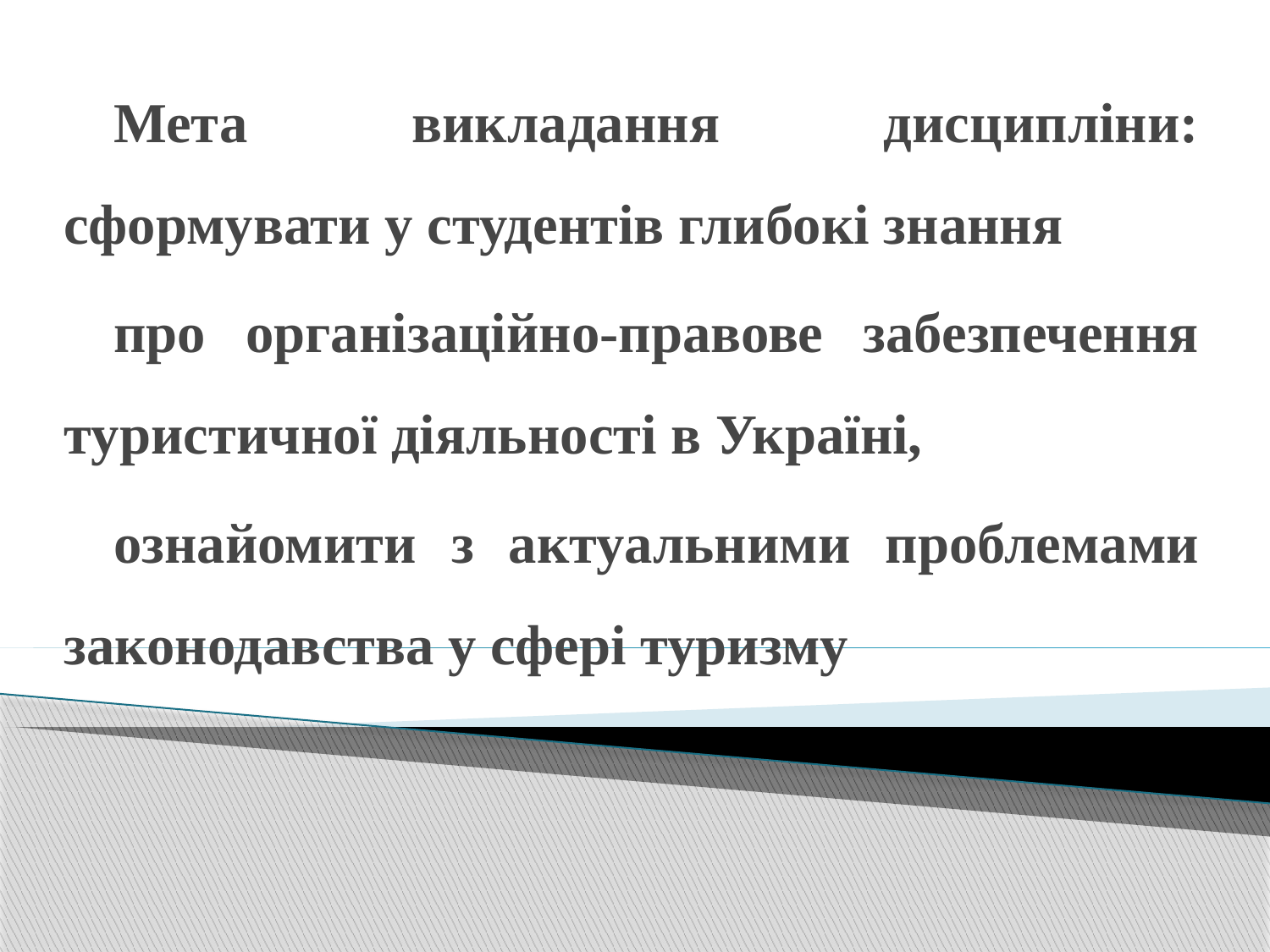

Мета викладання дисципліни: сформувати у студентів глибокі знання
про організаційно-правове забезпечення туристичної діяльності в Україні,
ознайомити з актуальними проблемами законодавства у сфері туризму